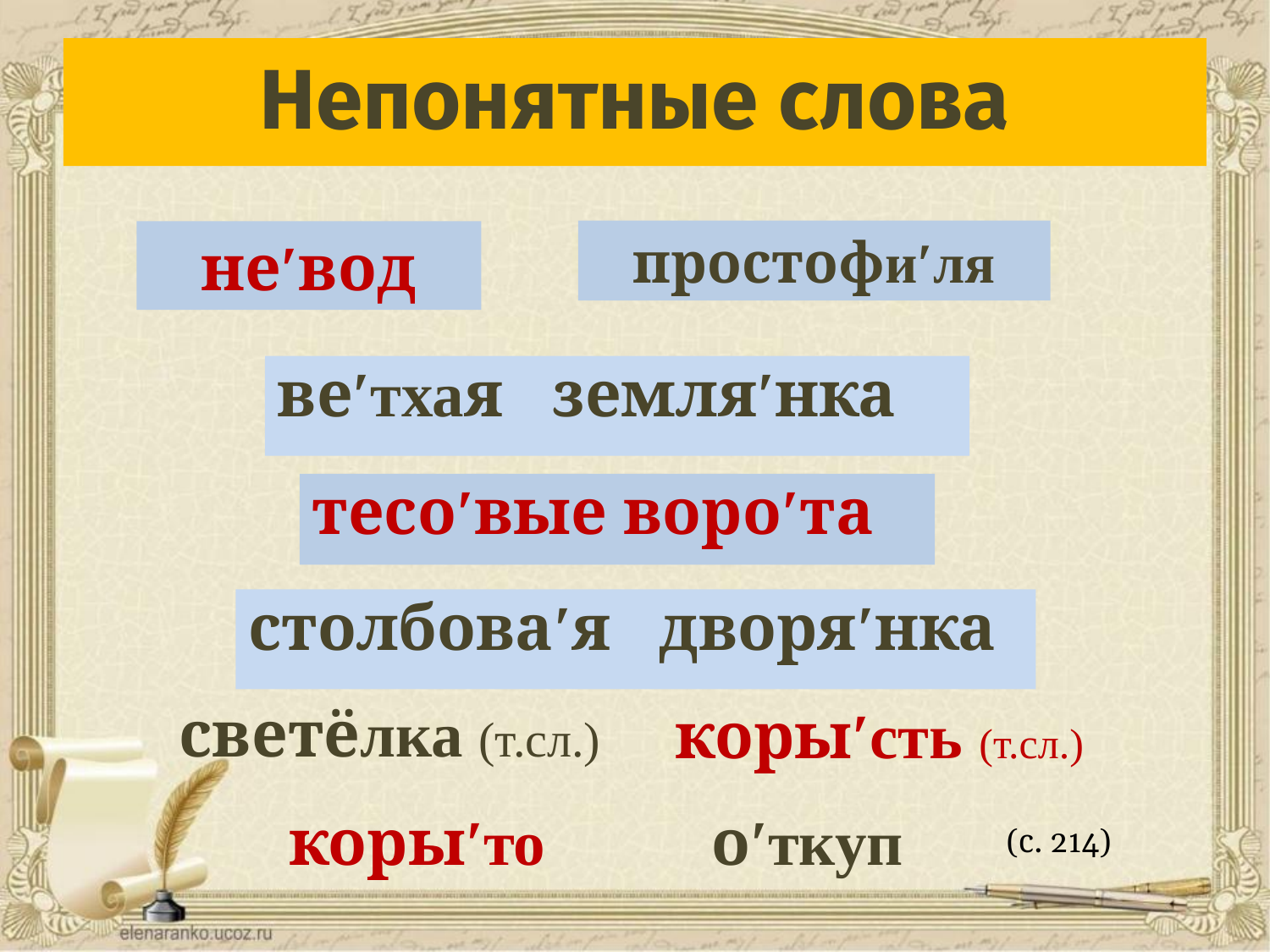

Непонятные слова
простофиʹля
неʹвод
веʹтхая   земляʹнка
тесоʹвые вороʹта
столбоваʹя   дворяʹнка
светёлка (т.сл.)
корыʹсть (т.сл.)
корыʹто
оʹткуп
(с. 214)